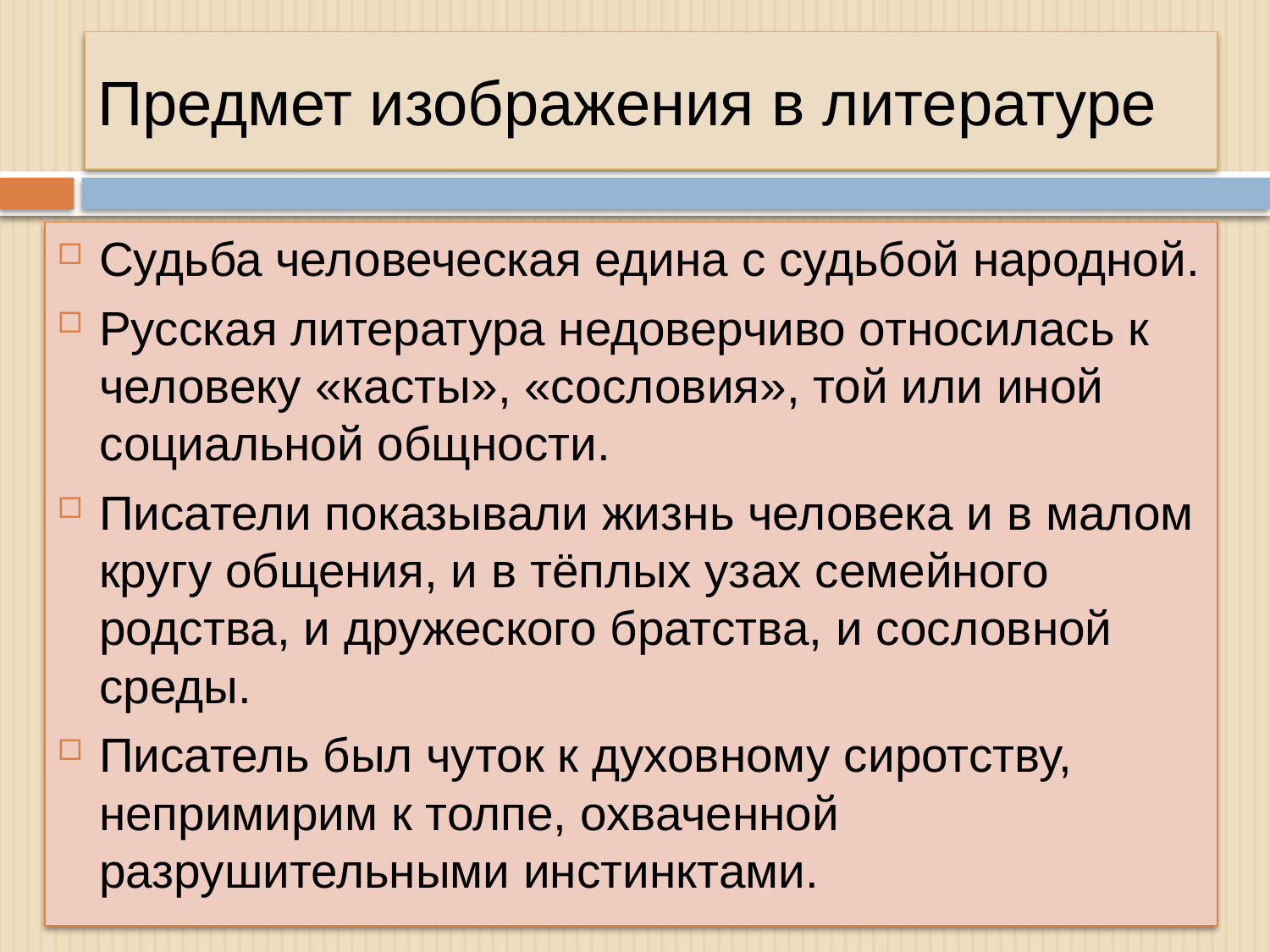

# Предмет изображения в литературе
Судьба человеческая едина с судьбой народной.
Русская литература недоверчиво относилась к человеку «касты», «сословия», той или иной социальной общности.
Писатели показывали жизнь человека и в малом кругу общения, и в тёплых узах семейного родства, и дружеского братства, и сословной среды.
Писатель был чуток к духовному сиротству, непримирим к толпе, охваченной разрушительными инстинктами.